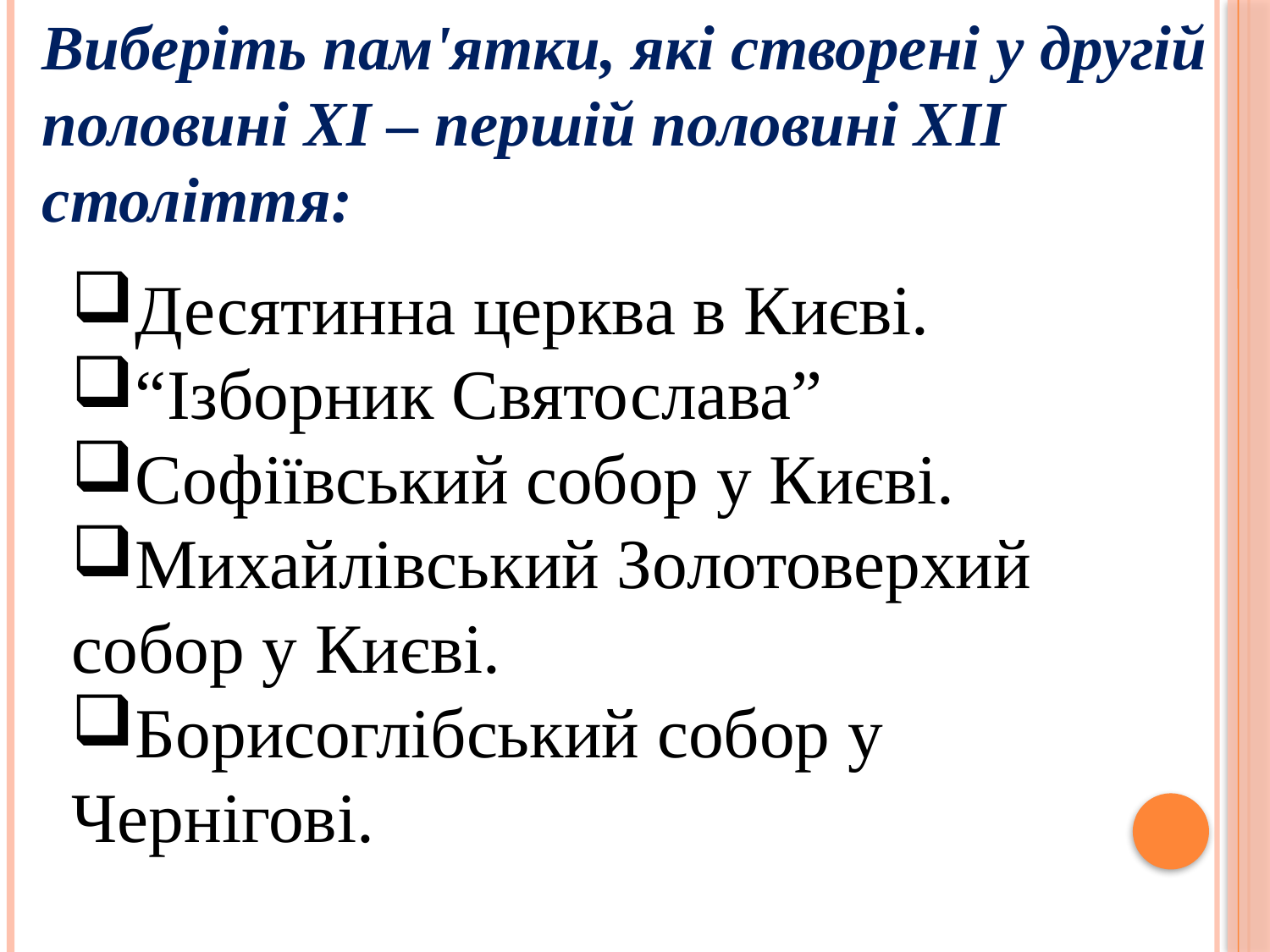

Виберіть пам'ятки, які створені у другій половині ХІ – першій половині ХІІ століття:
Десятинна церква в Києві.
“Ізборник Святослава”
Софіївський собор у Києві.
Михайлівський Золотоверхий собор у Києві.
Борисоглібський собор у Чернігові.